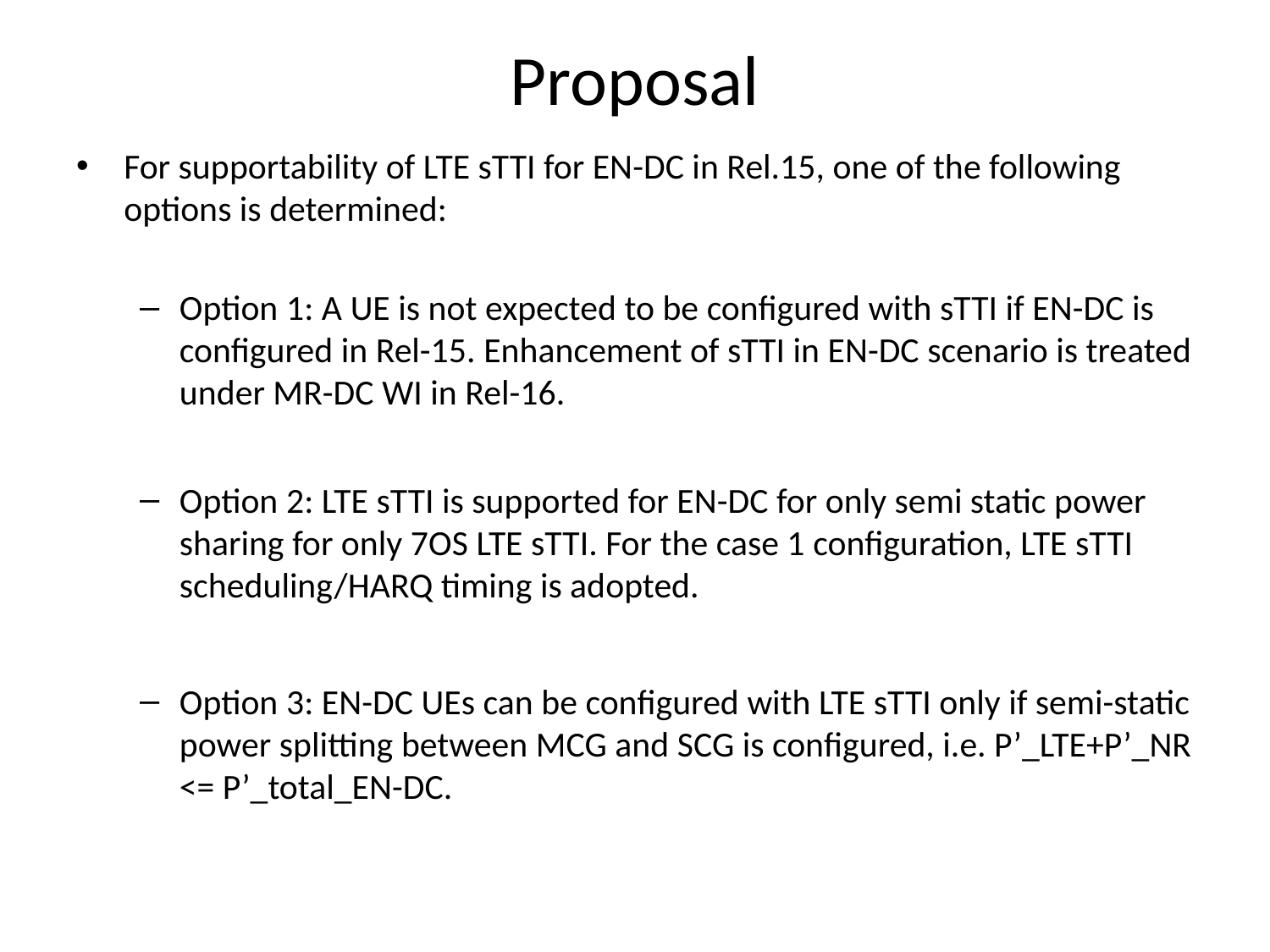

Proposal
For supportability of LTE sTTI for EN-DC in Rel.15, one of the following options is determined:

Option 1: A UE is not expected to be configured with sTTI if EN-DC is configured in Rel-15. Enhancement of sTTI in EN-DC scenario is treated under MR-DC WI in Rel-16.

Option 2: LTE sTTI is supported for EN-DC for only semi static power sharing for only 7OS LTE sTTI. For the case 1 configuration, LTE sTTI scheduling/HARQ timing is adopted.

Option 3: EN-DC UEs can be configured with LTE sTTI only if semi-static power splitting between MCG and SCG is configured, i.e. P’_LTE+P’_NR <= P’_total_EN-DC.